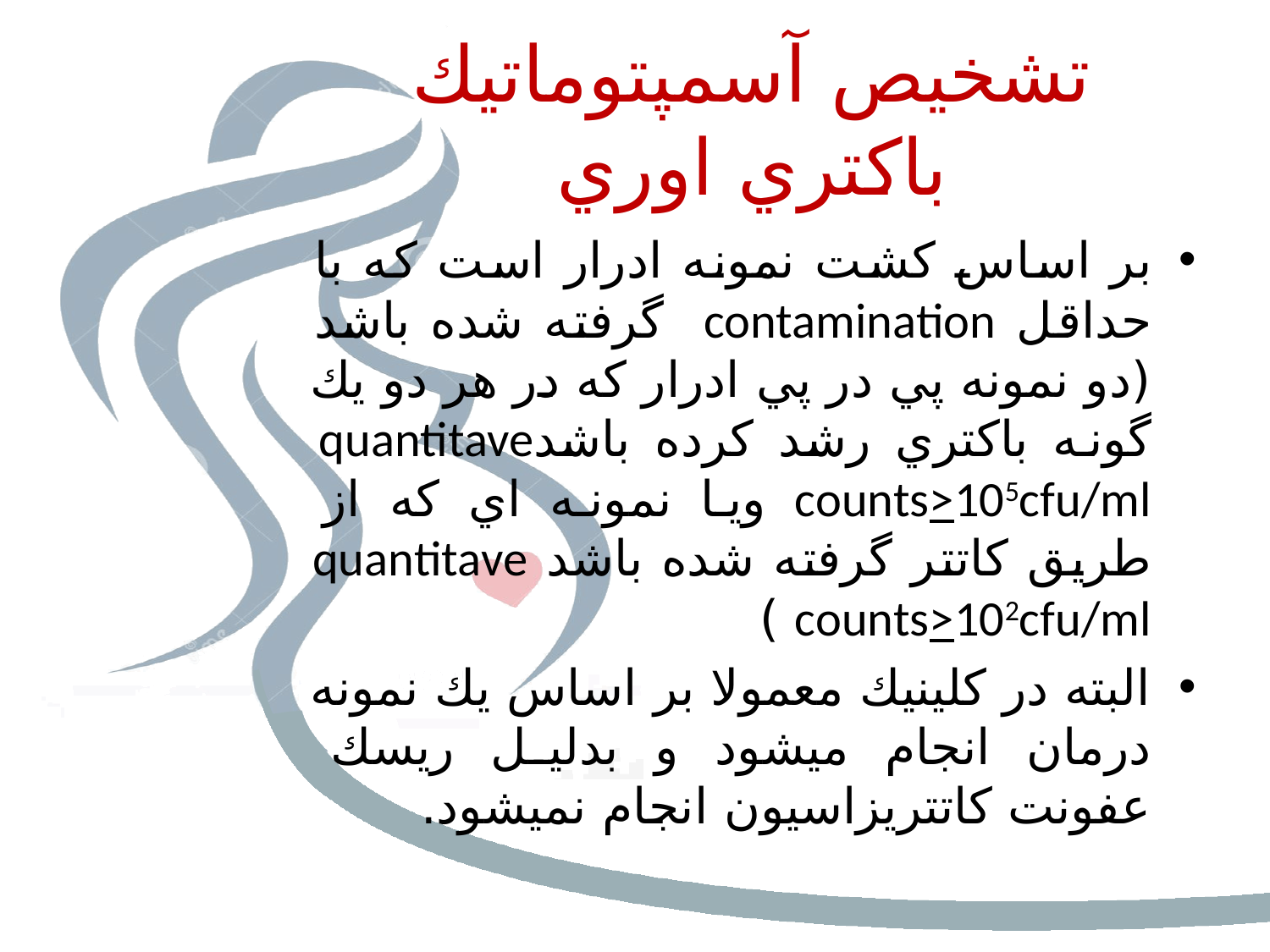

# تشخيص آسمپتوماتيك باكتري اوري
بر اساس كشت نمونه ادرار است كه با حداقل contamination  گرفته شده باشد (دو نمونه پي در پي ادرار كه در هر دو يك گونه باكتري رشد كرده باشدquantitave counts>105cfu/ml ويا نمونه اي كه از طريق كاتتر گرفته شده باشد quantitave counts>102cfu/ml )
البته در كلينيك معمولا بر اساس يك نمونه درمان انجام ميشود و بدليل ريسك عفونت كاتتريزاسيون انجام نميشود.